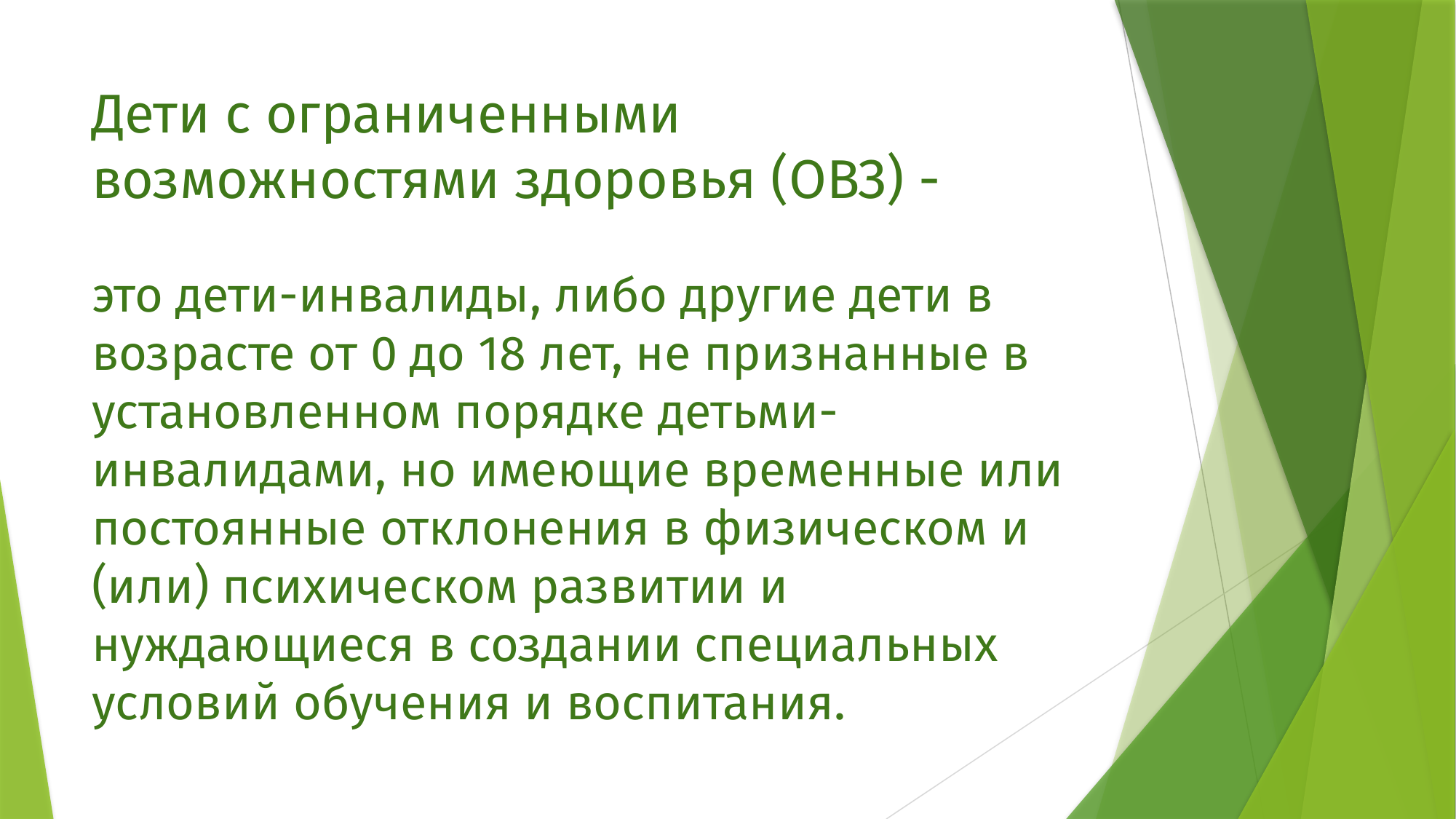

# Дети с ограниченными возможностями здоровья (ОВЗ) -
это дети-инвалиды, либо другие дети в возрасте от 0 до 18 лет, не признанные в установленном порядке детьми-инвалидами, но имеющие временные или постоянные отклонения в физическом и (или) психическом развитии и нуждающиеся в создании специальных условий обучения и воспитания.